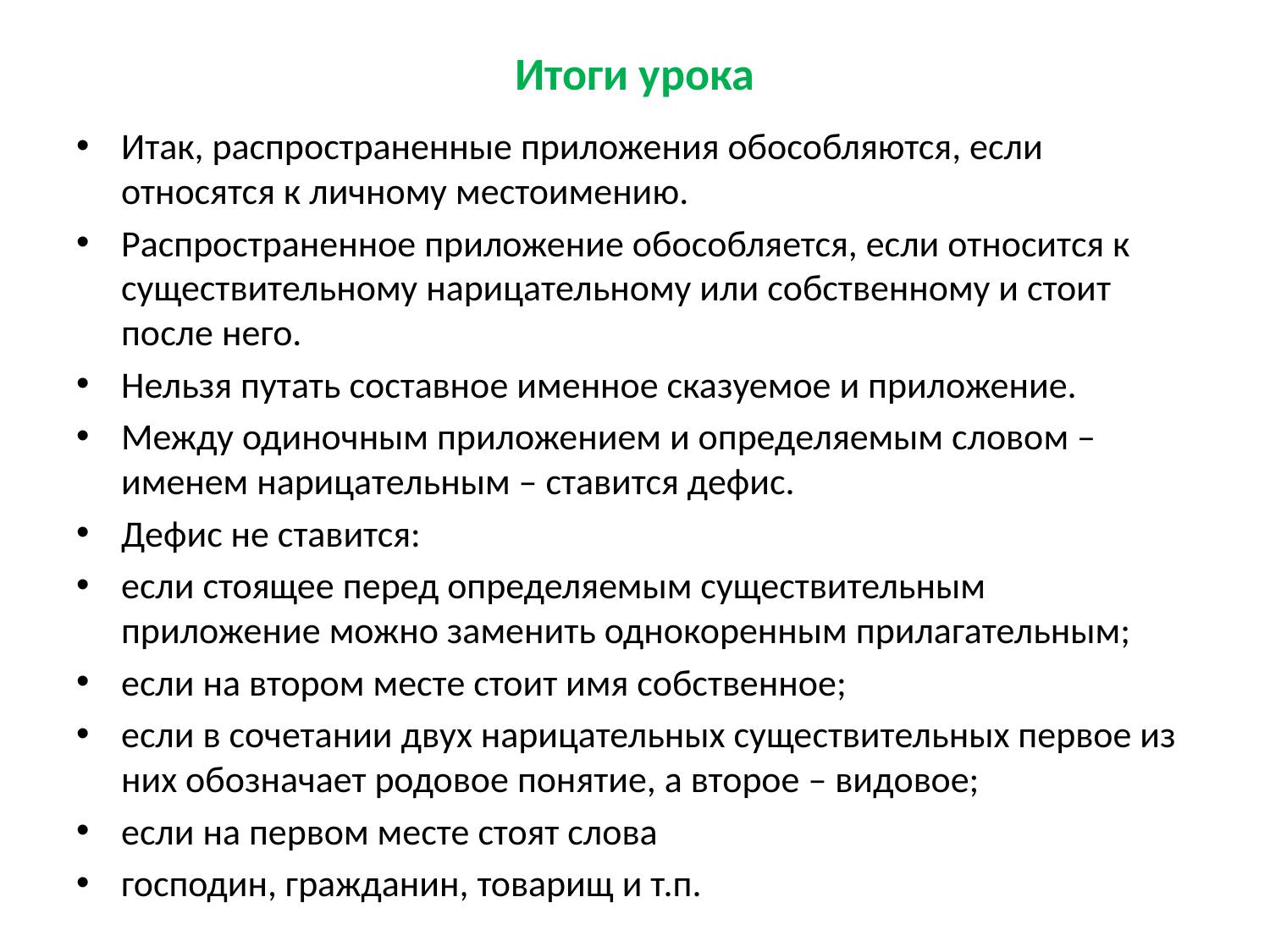

# Итоги урока
Итак, распространенные приложения обособляются, если относятся к личному местоимению.
Распространенное приложение обособляется, если относится к существительному нарицательному или собственному и стоит после него.
Нельзя путать составное именное сказуемое и приложение.
Между одиночным приложением и определяемым словом – именем нарицательным – ставится дефис.
Дефис не ставится:
если стоящее перед определяемым существительным приложение можно заменить однокоренным прилагательным;
если на втором месте стоит имя собственное;
если в сочетании двух нарицательных существительных первое из них обозначает родовое понятие, а второе – видовое;
если на первом месте стоят слова
господин, гражданин, товарищ и т.п.